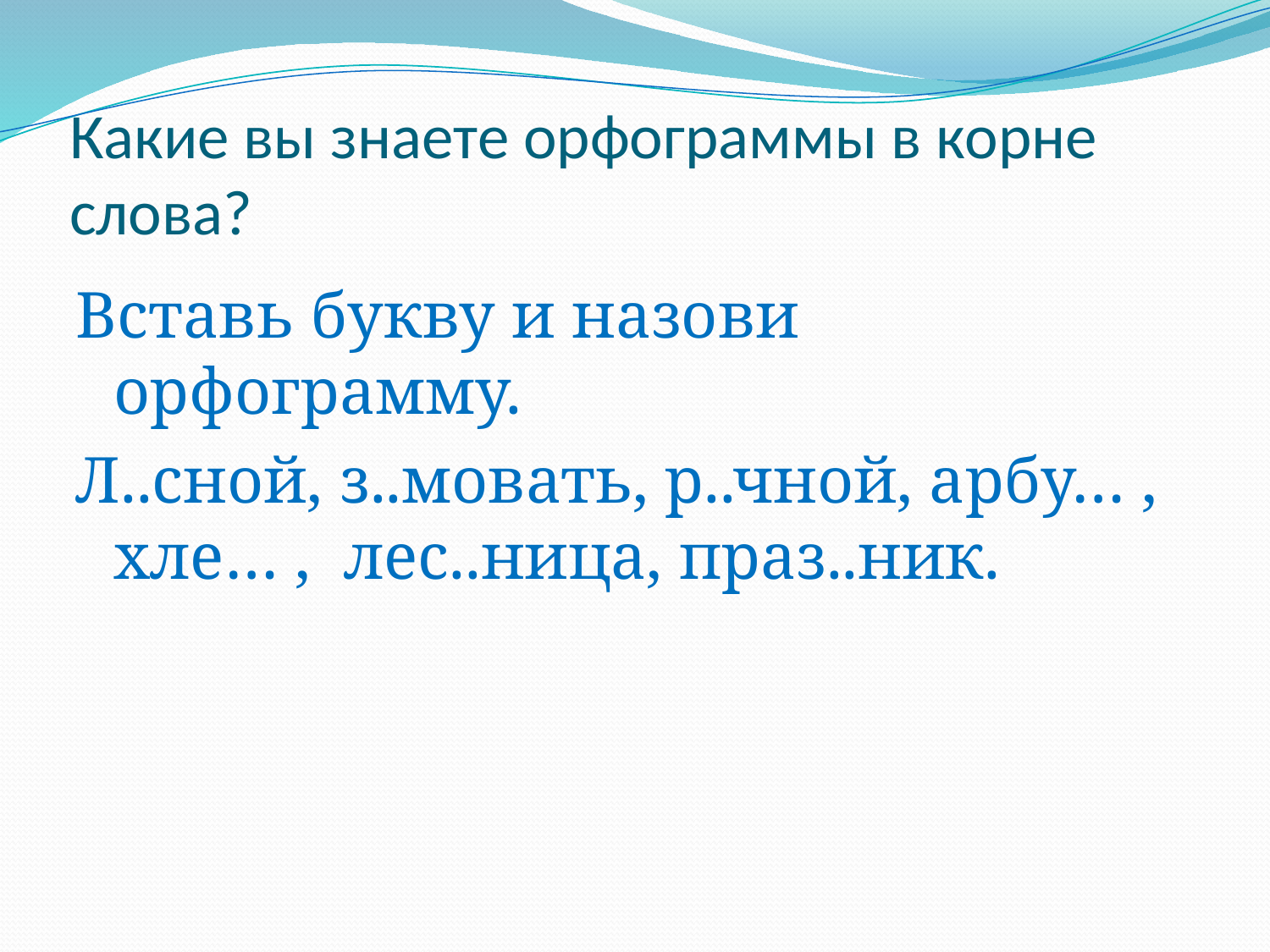

# Какие вы знаете орфограммы в корне слова?
Вставь букву и назови орфограмму.
Л..сной, з..мовать, р..чной, арбу… ,  хле… ,  лес..ница, праз..ник.